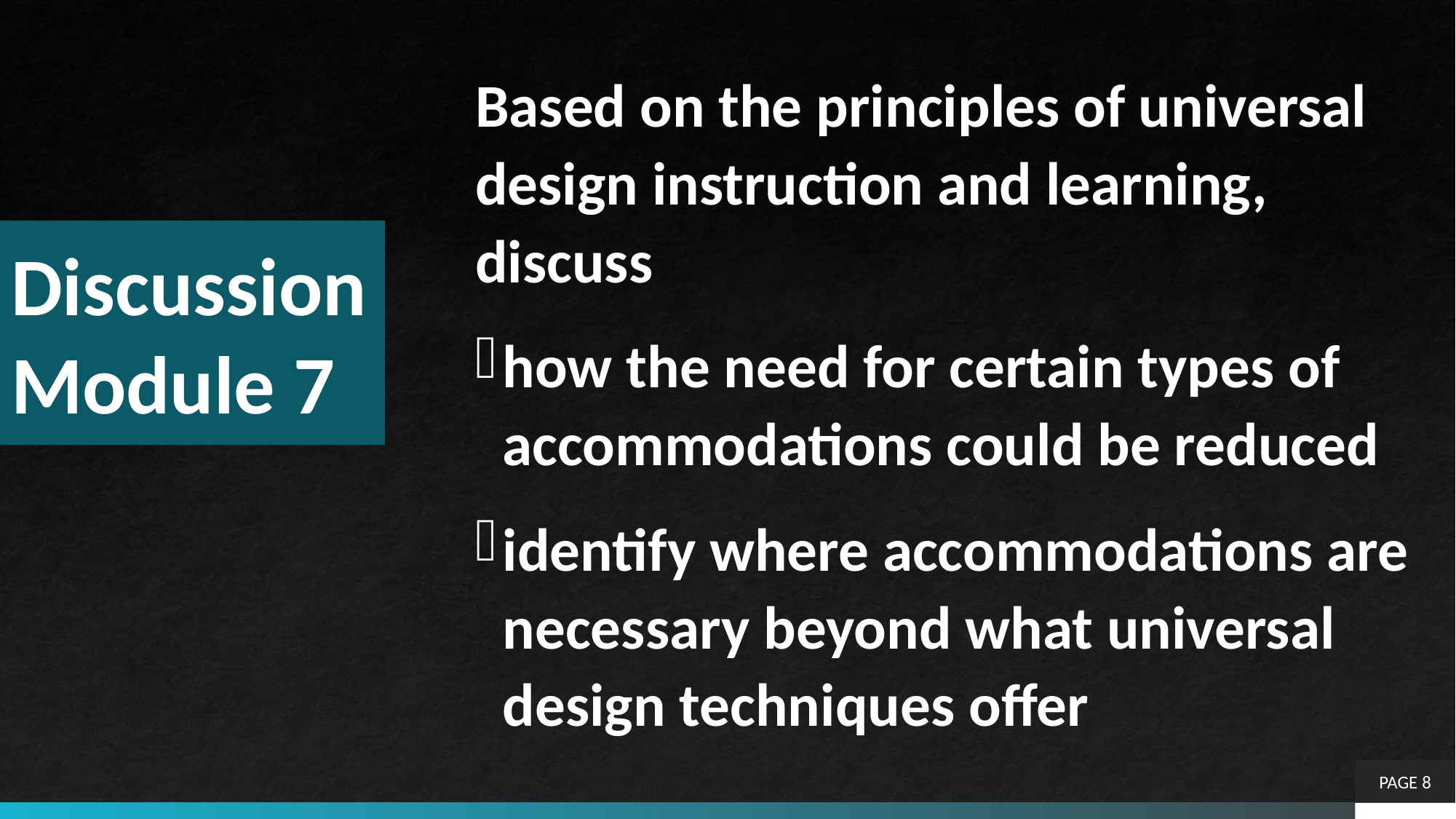

Based on the principles of universal design instruction and learning, discuss
how the need for certain types of accommodations could be reduced
identify where accommodations are necessary beyond what universal design techniques offer
# Discussion Module 7
PAGE 8